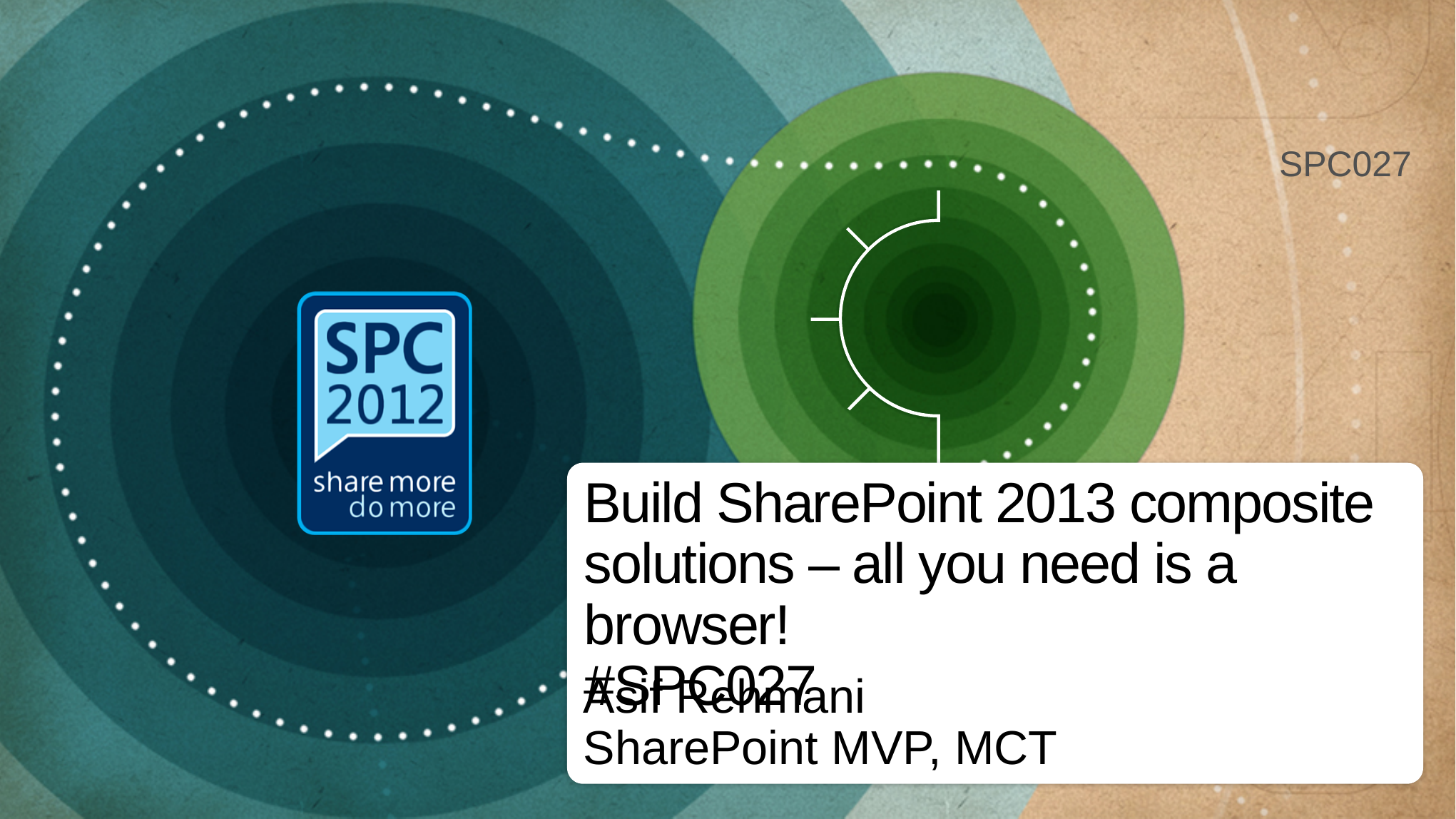

SPC027
# Build SharePoint 2013 composite solutions – all you need is a browser! #SPC027
Asif Rehmani
SharePoint MVP, MCT